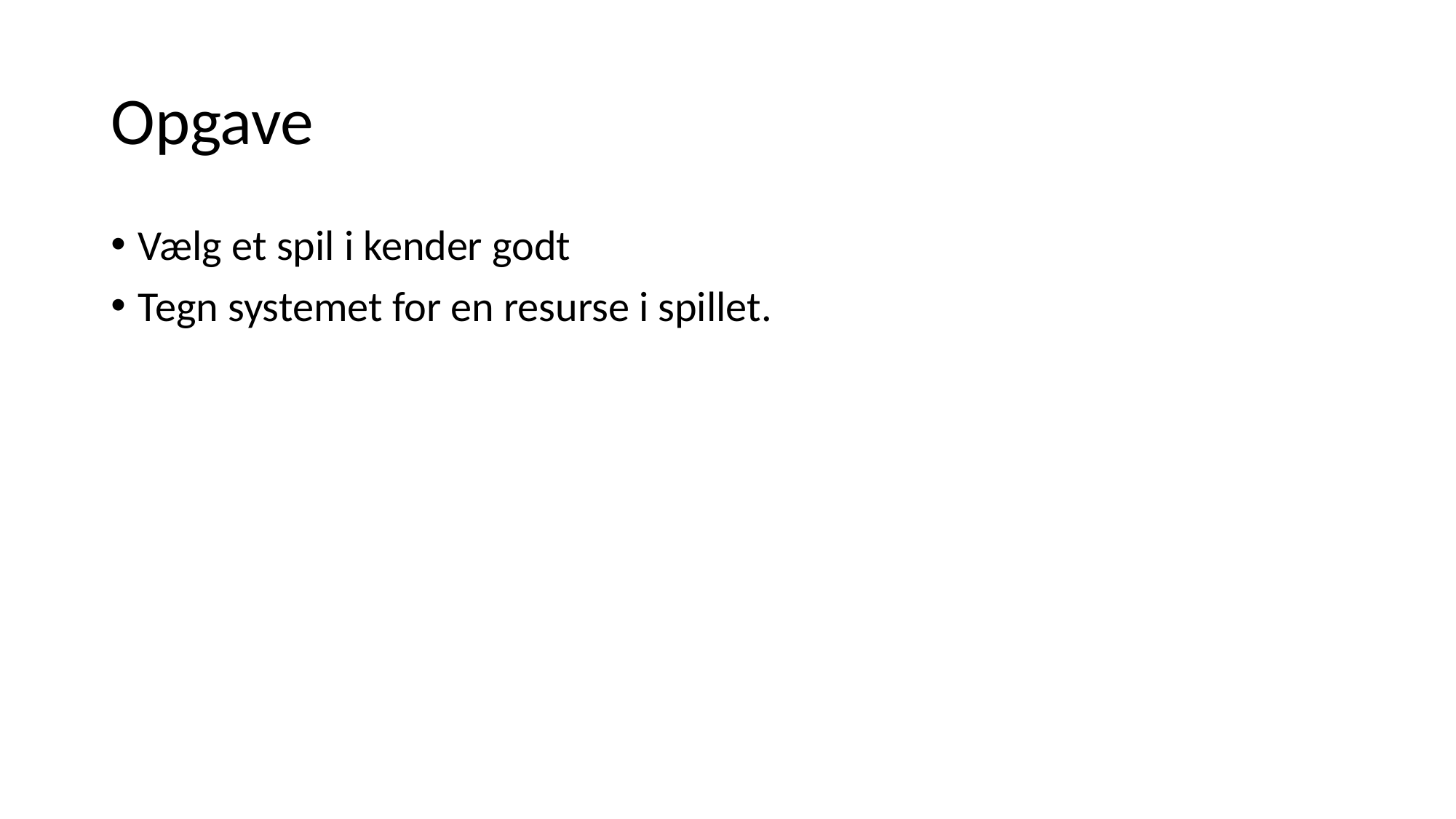

# Opgave
Vælg et spil i kender godt
Tegn systemet for en resurse i spillet.